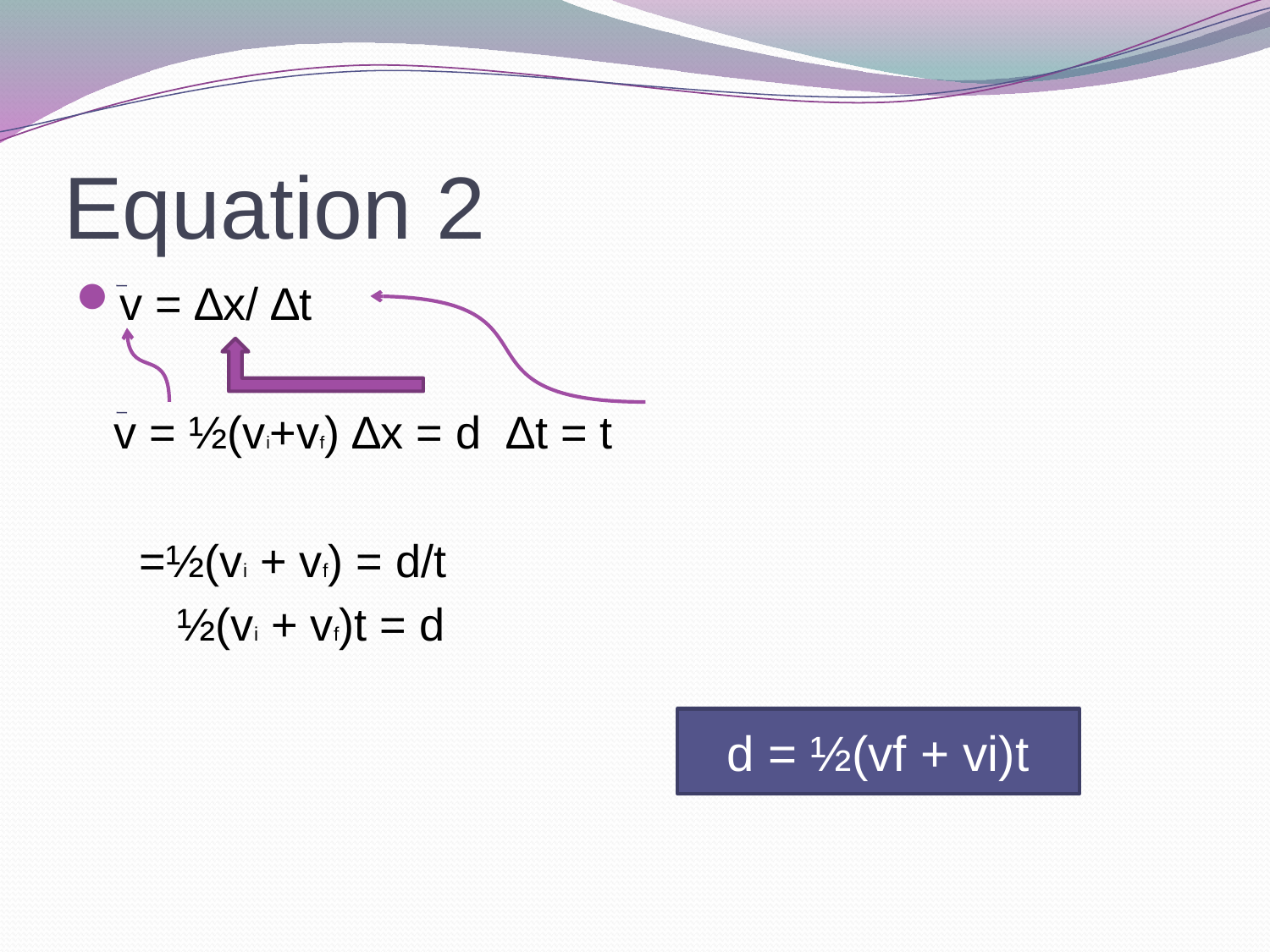

# Equation 2
v = ∆x/ ∆t

	v = ½(vi+vf) ∆x = d  ∆t = t

     =½(vi + vf) = d/t
        ½(vi + vf)t = d

d = ½(vf + vi)t